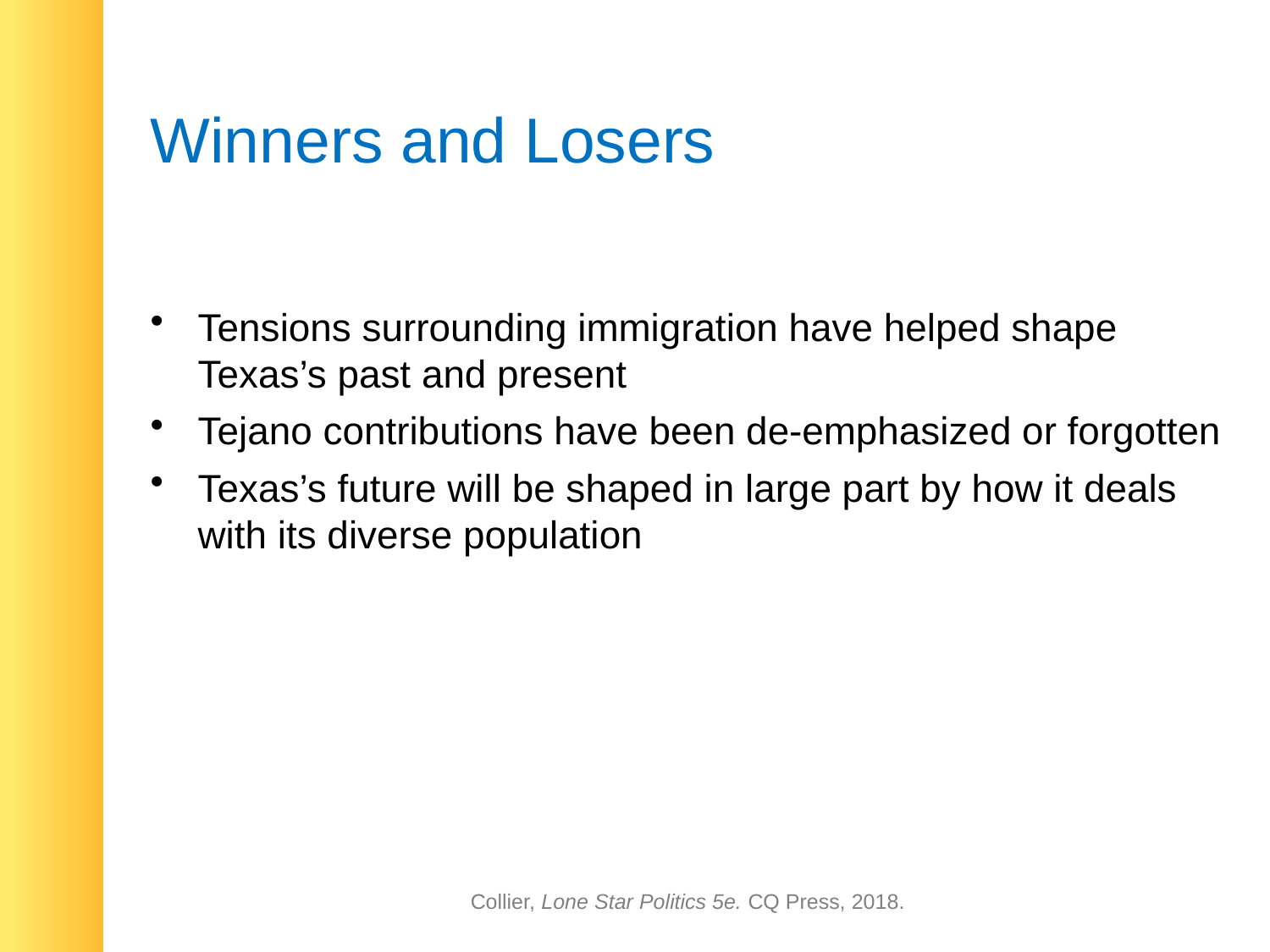

# Winners and Losers
Tensions surrounding immigration have helped shape Texas’s past and present
Tejano contributions have been de-emphasized or forgotten
Texas’s future will be shaped in large part by how it deals with its diverse population
Collier, Lone Star Politics 5e. CQ Press, 2018.